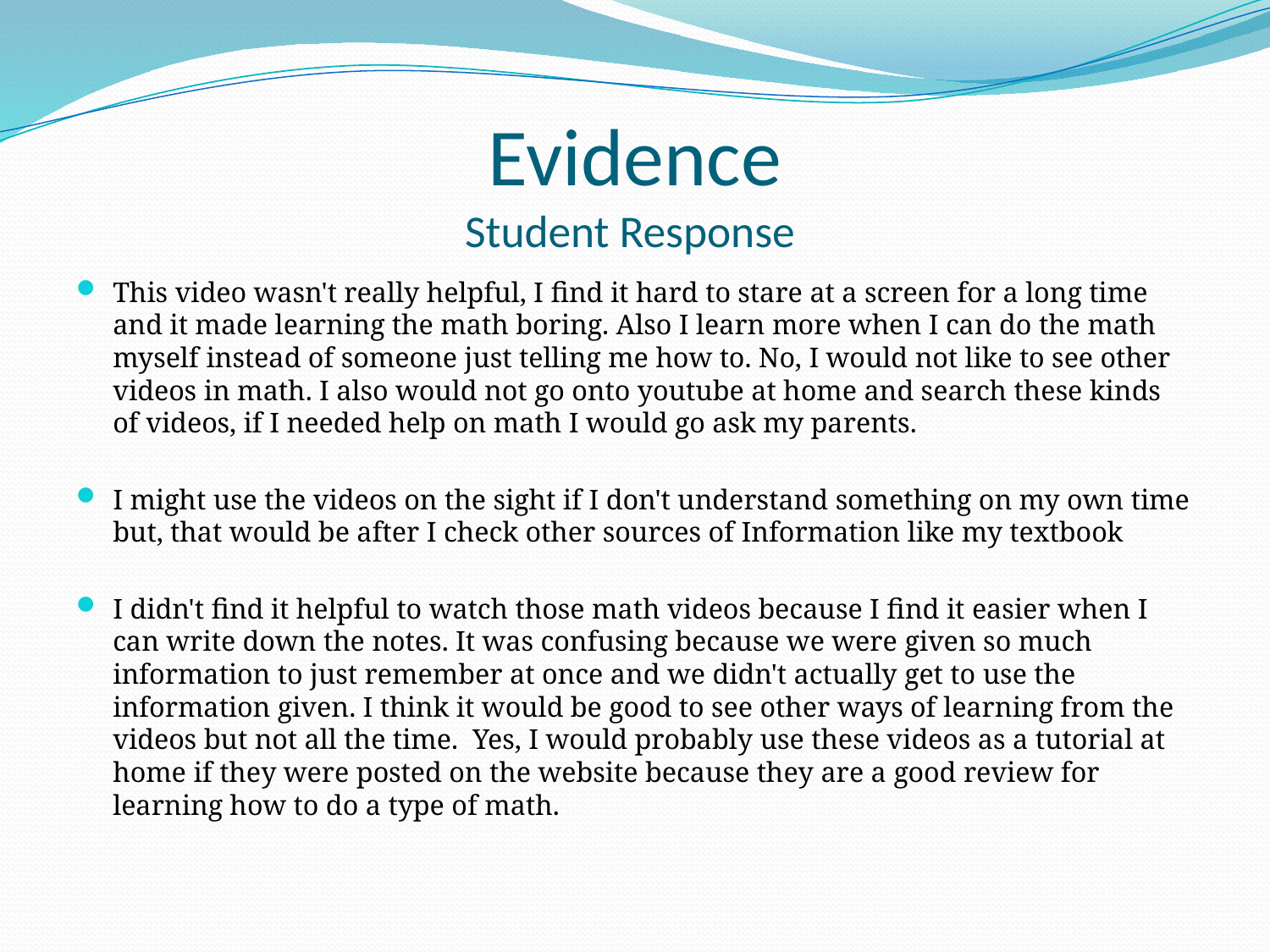

# Evidence Student Response
This video wasn't really helpful, I find it hard to stare at a screen for a long time and it made learning the math boring. Also I learn more when I can do the math myself instead of someone just telling me how to. No, I would not like to see other videos in math. I also would not go onto youtube at home and search these kinds of videos, if I needed help on math I would go ask my parents.

I might use the videos on the sight if I don't understand something on my own time but, that would be after I check other sources of Information like my textbook

I didn't find it helpful to watch those math videos because I find it easier when I can write down the notes. It was confusing because we were given so much information to just remember at once and we didn't actually get to use the information given. I think it would be good to see other ways of learning from the videos but not all the time.  Yes, I would probably use these videos as a tutorial at home if they were posted on the website because they are a good review for learning how to do a type of math.